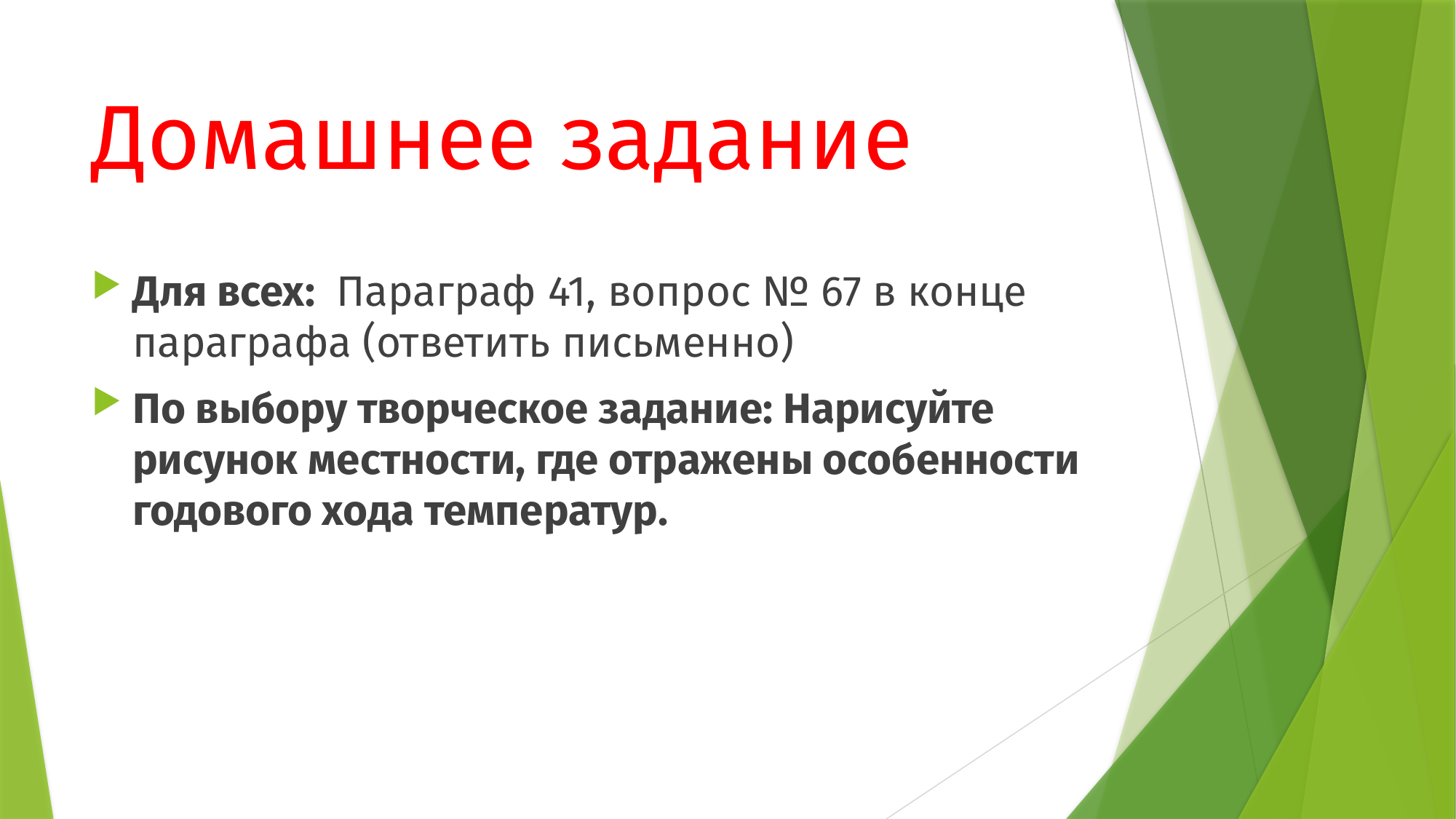

# Домашнее задание
Для всех:  Параграф 41, вопрос № 67 в конце параграфа (ответить письменно)
По выбору творческое задание: Нарисуйте рисунок местности, где отражены особенности годового хода температур.